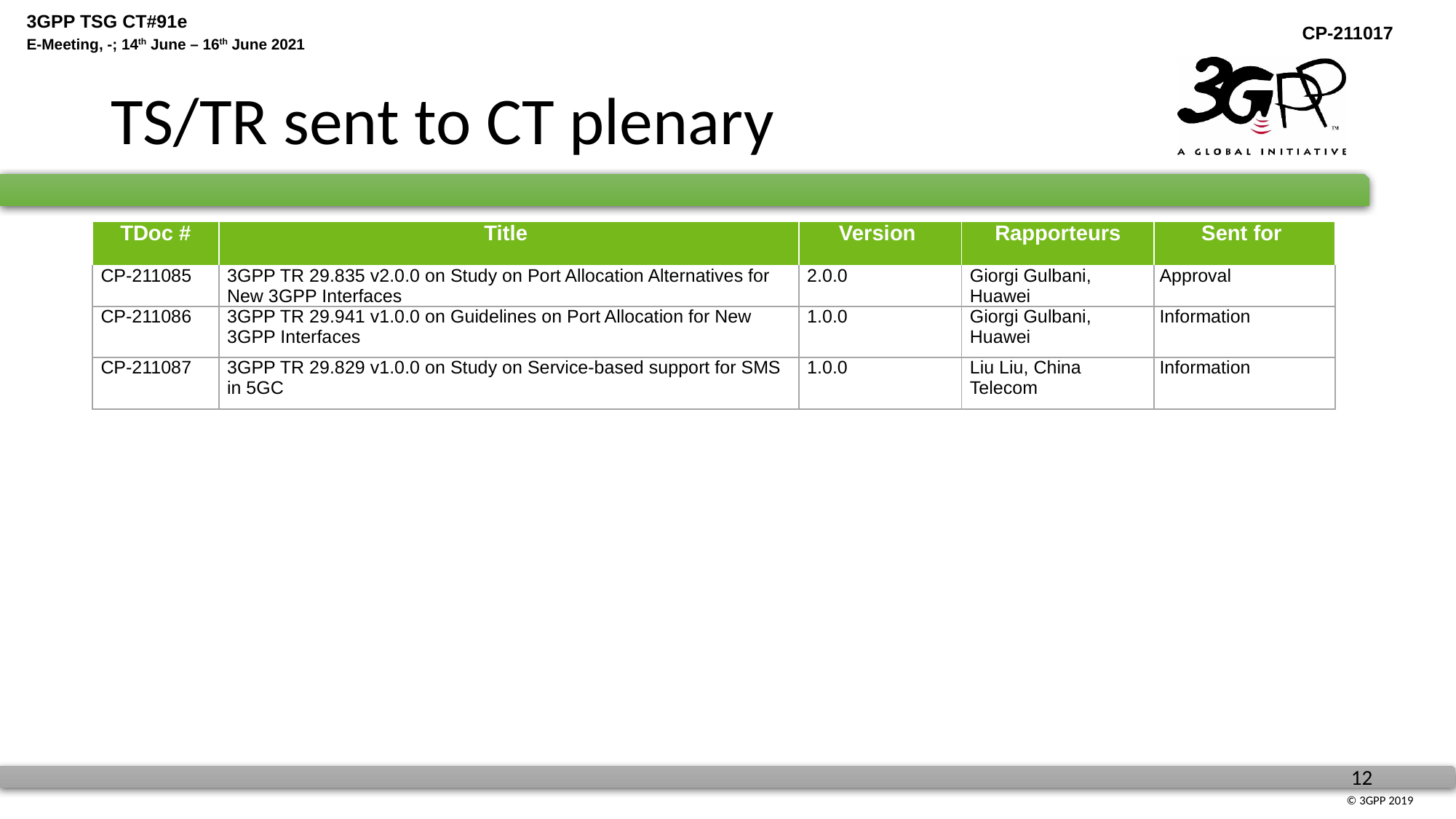

# TS/TR sent to CT plenary
| TDoc # | Title | Version | Rapporteurs | Sent for |
| --- | --- | --- | --- | --- |
| CP-211085 | 3GPP TR 29.835 v2.0.0 on Study on Port Allocation Alternatives for New 3GPP Interfaces | 2.0.0 | Giorgi Gulbani, Huawei | Approval |
| CP-211086 | 3GPP TR 29.941 v1.0.0 on Guidelines on Port Allocation for New 3GPP Interfaces | 1.0.0 | Giorgi Gulbani, Huawei | Information |
| CP-211087 | 3GPP TR 29.829 v1.0.0 on Study on Service-based support for SMS in 5GC | 1.0.0 | Liu Liu, China Telecom | Information |